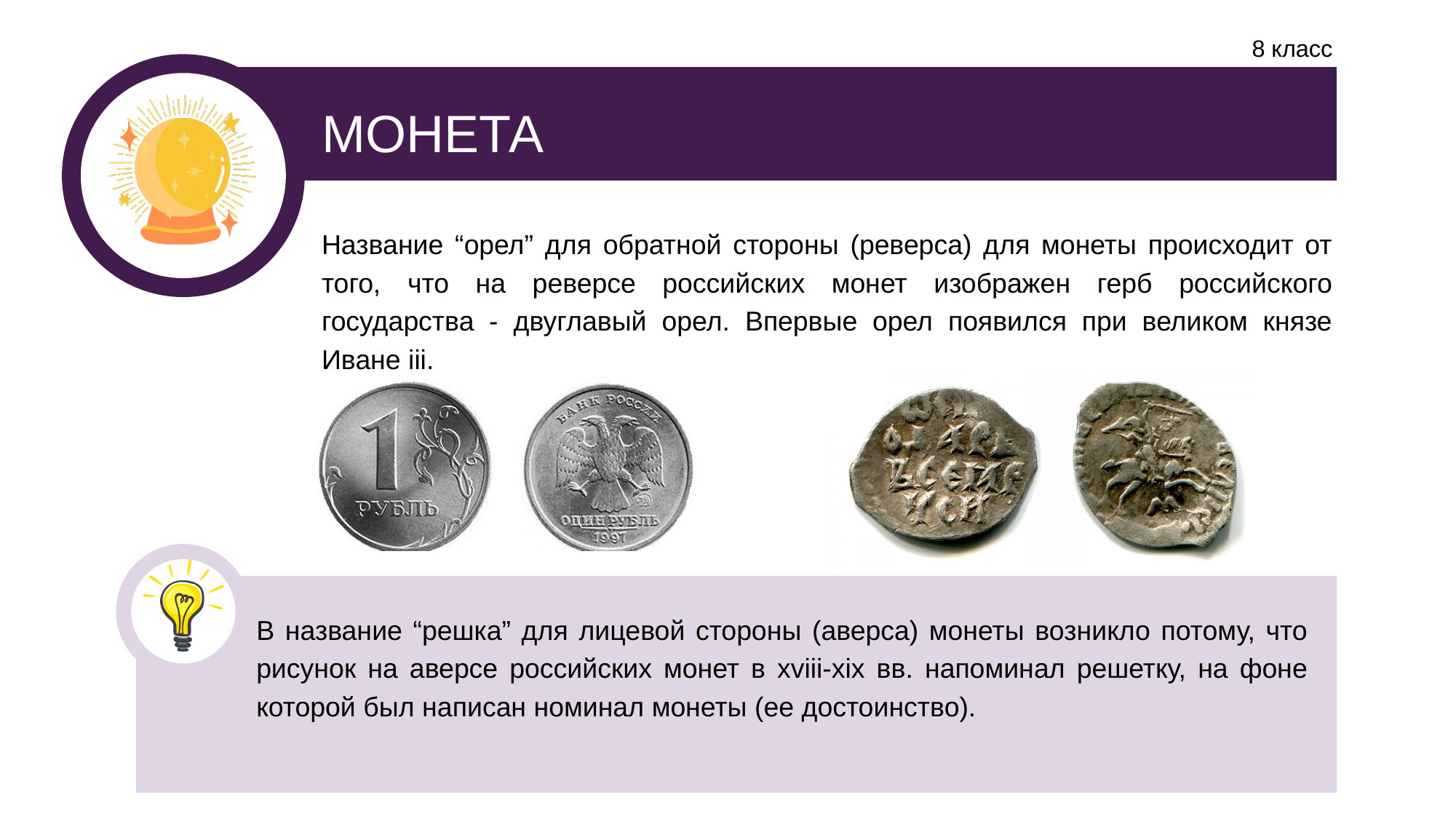

8 класс

МОНЕТА

Название “орел” для обратной стороны (реверса) для монеты происходит от того, что на реверсе российских монет изображен герб российского государства - двуглавый орел. Впервые орел появился при великом князе Иване iii.

В название “решка” для лицевой стороны (аверса) монеты возникло потому, что рисунок на аверсе российских монет в xviii-xix вв. напоминал решетку, на фоне которой был написан номинал монеты (ее достоинство).